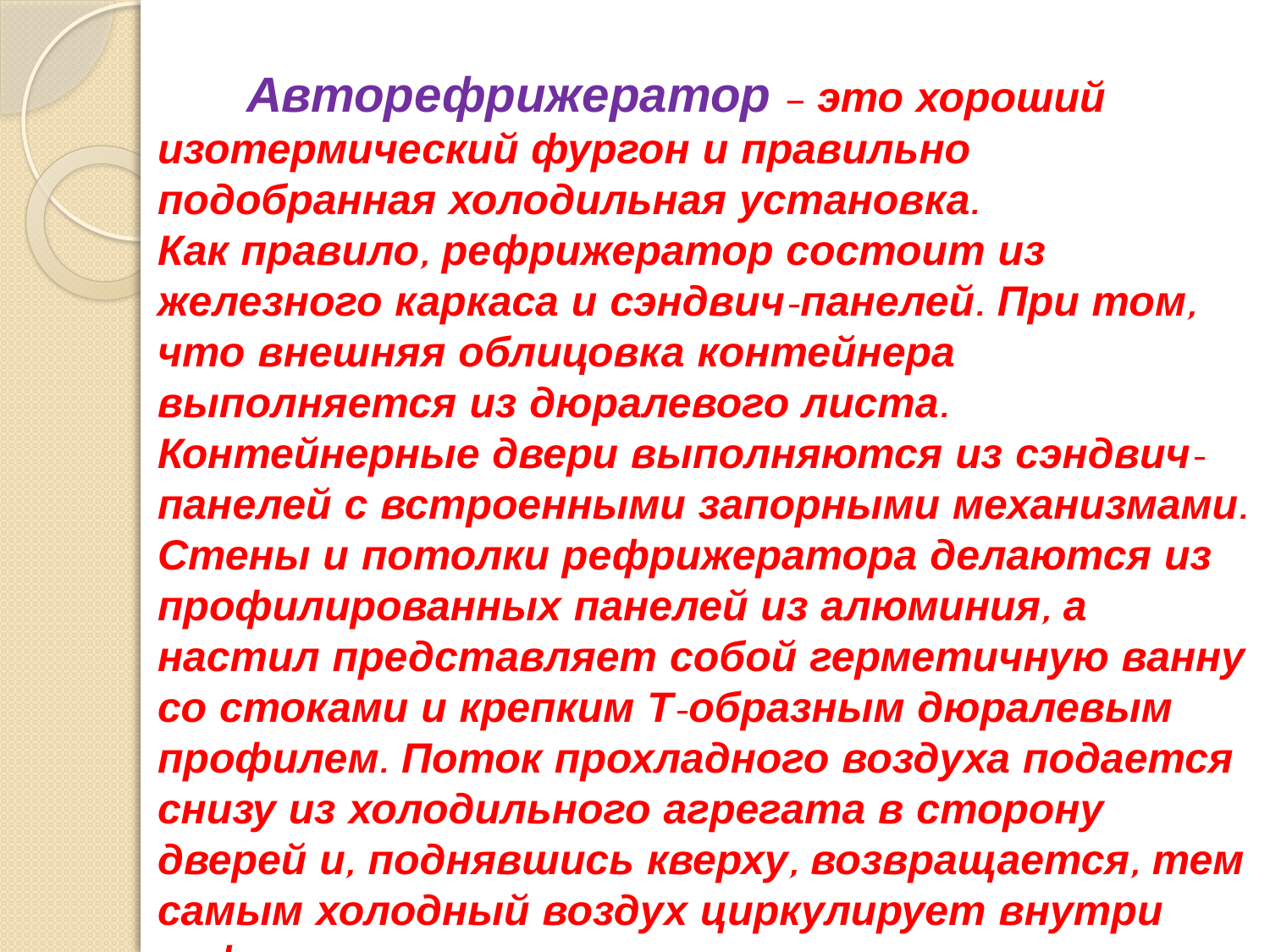

Авторефрижератор – это хороший изотермический фургон и правильно подобранная холодильная установка.
Как правило, рефрижератор состоит из железного каркаса и сэндвич-панелей. При том, что внешняя облицовка контейнера выполняется из дюралевого листа. Контейнерные двери выполняются из сэндвич-панелей с встроенными запорными механизмами. Стены и потолки рефрижератора делаются из профилированных панелей из алюминия, а настил представляет собой герметичную ванну со стоками и крепким Т-образным дюралевым профилем. Поток прохладного воздуха подается снизу из холодильного агрегата в сторону дверей и, поднявшись кверху, возвращается, тем самым холодный воздух циркулирует внутри рефрижератора.